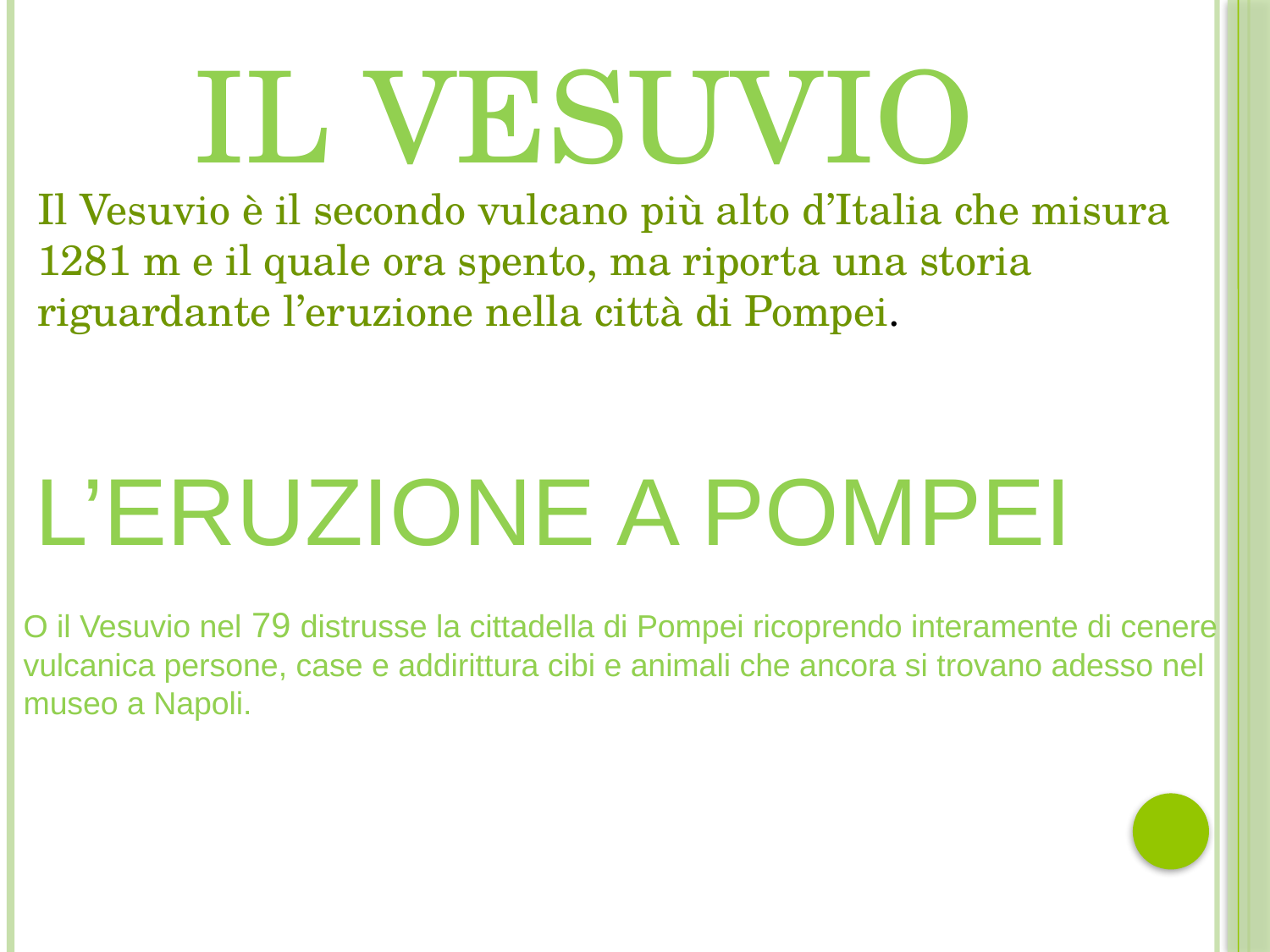

# IL VESUVIO
Il Vesuvio è il secondo vulcano più alto d’Italia che misura 1281 m e il quale ora spento, ma riporta una storia riguardante l’eruzione nella città di Pompei.

L’ERUZIONE A POMPEI
O il Vesuvio nel 79 distrusse la cittadella di Pompei ricoprendo interamente di cenere vulcanica persone, case e addirittura cibi e animali che ancora si trovano adesso nel museo a Napoli.